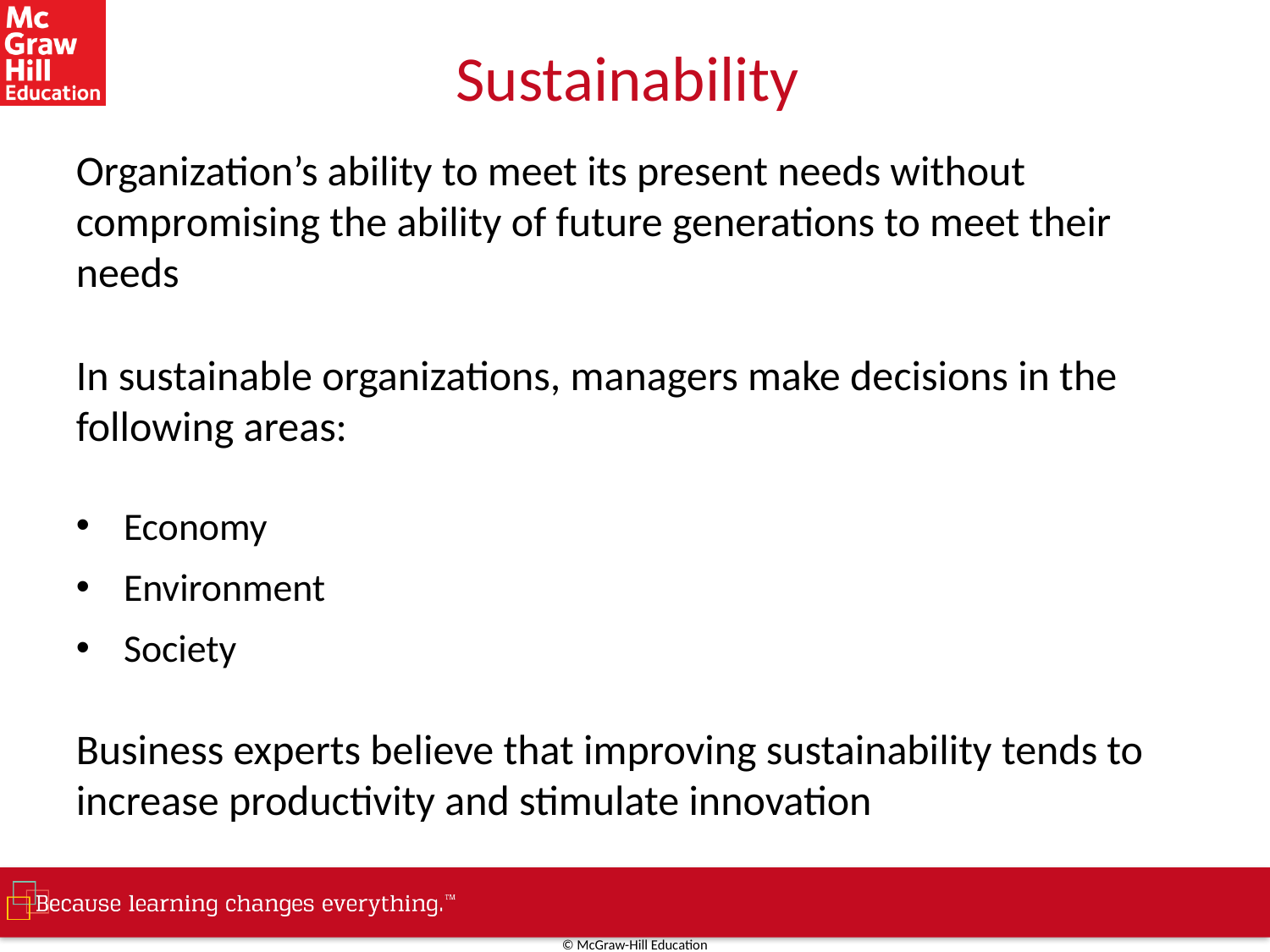

# Sustainability
Organization’s ability to meet its present needs without compromising the ability of future generations to meet their needs

In sustainable organizations, managers make decisions in the following areas:

Economy
Environment
Society

Business experts believe that improving sustainability tends to increase productivity and stimulate innovation